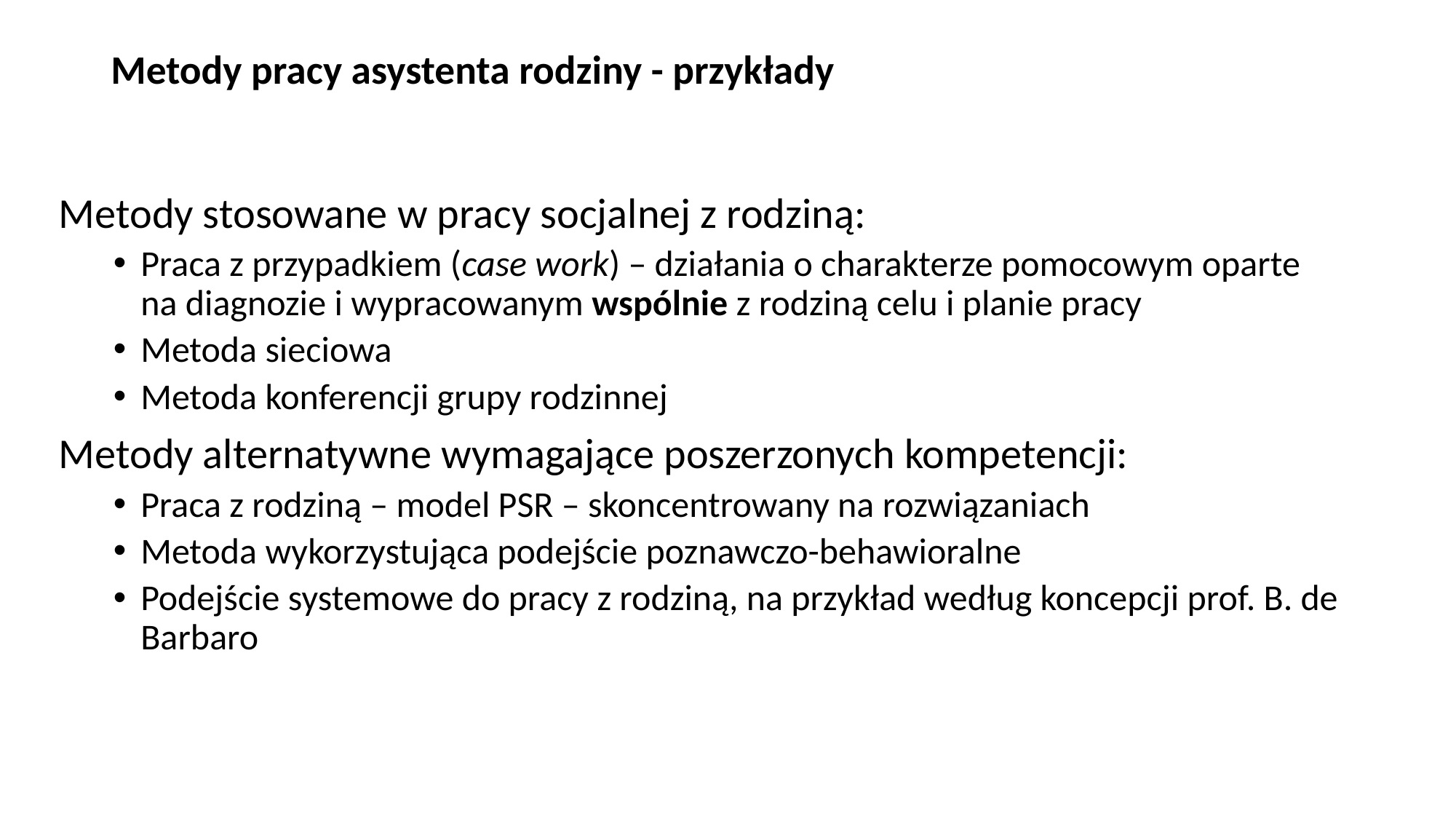

# Metody pracy asystenta rodziny - przykłady
Metody stosowane w pracy socjalnej z rodziną:
Praca z przypadkiem (case work) – działania o charakterze pomocowym oparte na diagnozie i wypracowanym wspólnie z rodziną celu i planie pracy
Metoda sieciowa
Metoda konferencji grupy rodzinnej
Metody alternatywne wymagające poszerzonych kompetencji:
Praca z rodziną – model PSR – skoncentrowany na rozwiązaniach
Metoda wykorzystująca podejście poznawczo-behawioralne
Podejście systemowe do pracy z rodziną, na przykład według koncepcji prof. B. de Barbaro